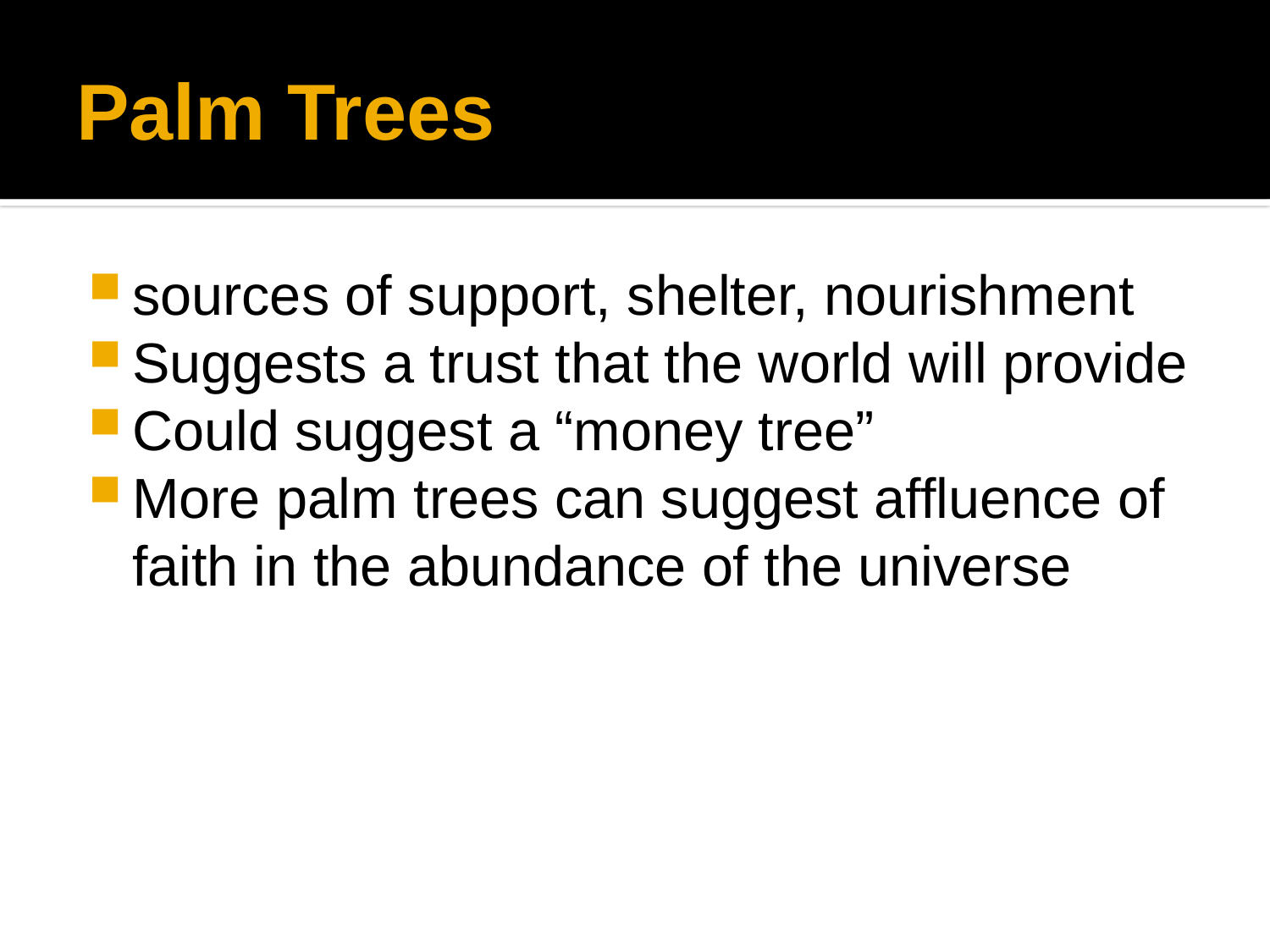

# Palm Trees
sources of support, shelter, nourishment
Suggests a trust that the world will provide
Could suggest a “money tree”
More palm trees can suggest affluence of faith in the abundance of the universe